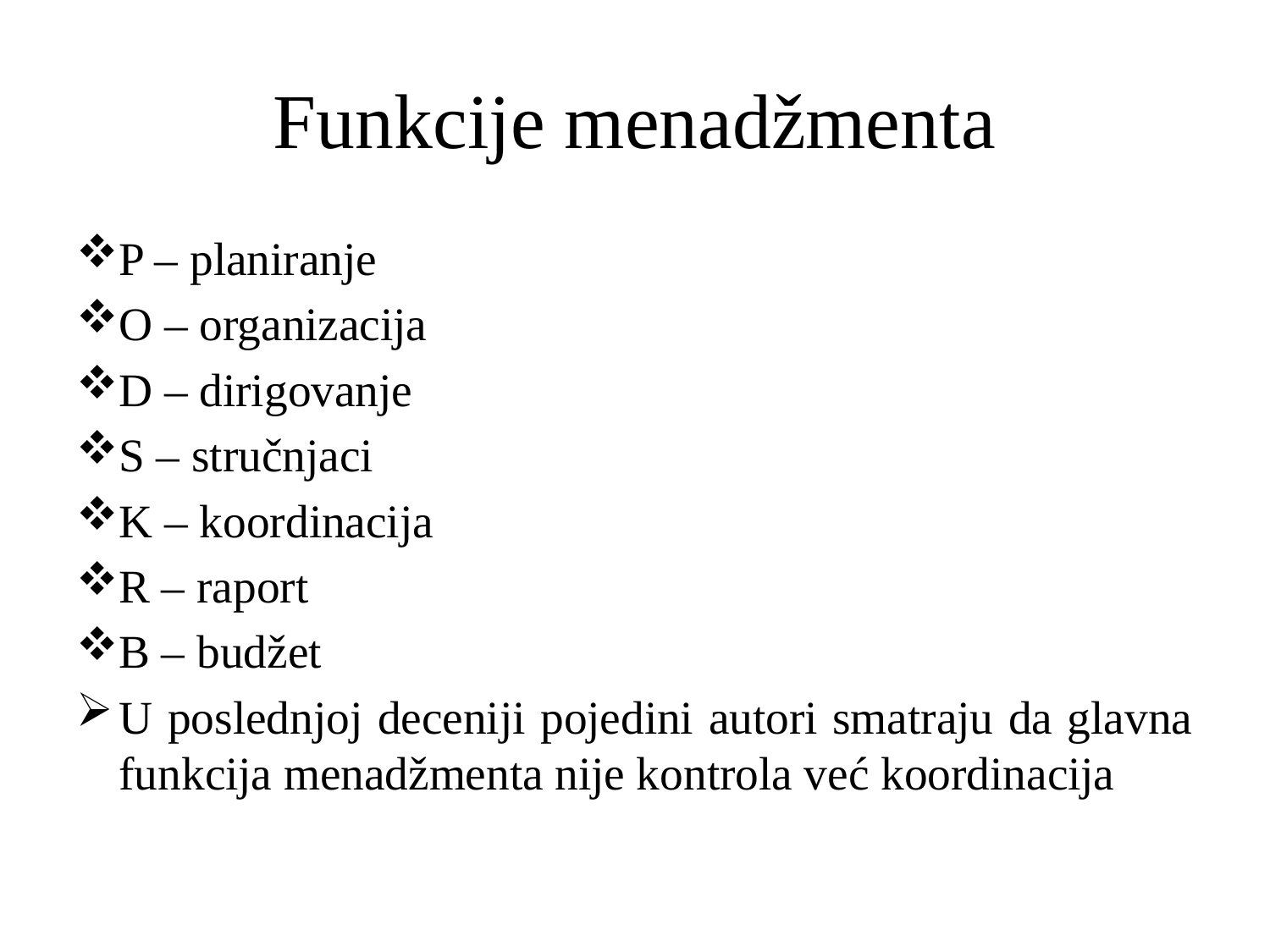

# Funkcije menadžmenta
P – planiranje
O – organizacija
D – dirigovanje
S – stručnjaci
K – koordinacija
R – raport
B – budžet
U poslednjoj deceniji pojedini autori smatraju da glavna funkcija menadžmenta nije kontrola već koordinacija